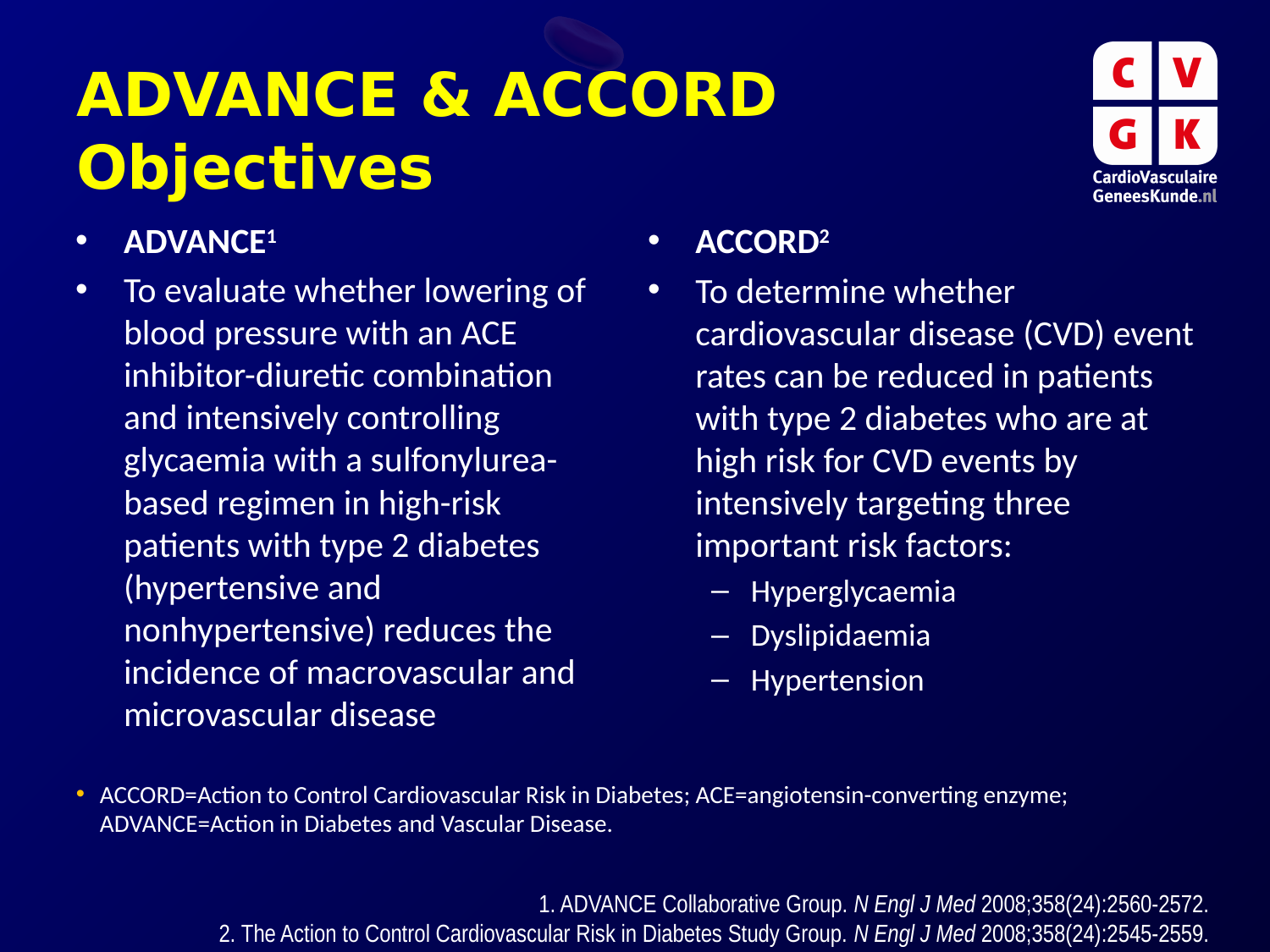

# ADVANCE & ACCORD Objectives
ADVANCE1
To evaluate whether lowering of blood pressure with an ACE inhibitor-diuretic combination and intensively controlling glycaemia with a sulfonylurea-based regimen in high-risk patients with type 2 diabetes (hypertensive and nonhypertensive) reduces the incidence of macrovascular and microvascular disease
ACCORD2
To determine whether cardiovascular disease (CVD) event rates can be reduced in patients with type 2 diabetes who are at high risk for CVD events by intensively targeting three important risk factors:
Hyperglycaemia
Dyslipidaemia
Hypertension
ACCORD=Action to Control Cardiovascular Risk in Diabetes; ACE=angiotensin-converting enzyme;
	ADVANCE=Action in Diabetes and Vascular Disease.

1. ADVANCE Collaborative Group. N Engl J Med 2008;358(24):2560-2572.
2. The Action to Control Cardiovascular Risk in Diabetes Study Group. N Engl J Med 2008;358(24):2545-2559.